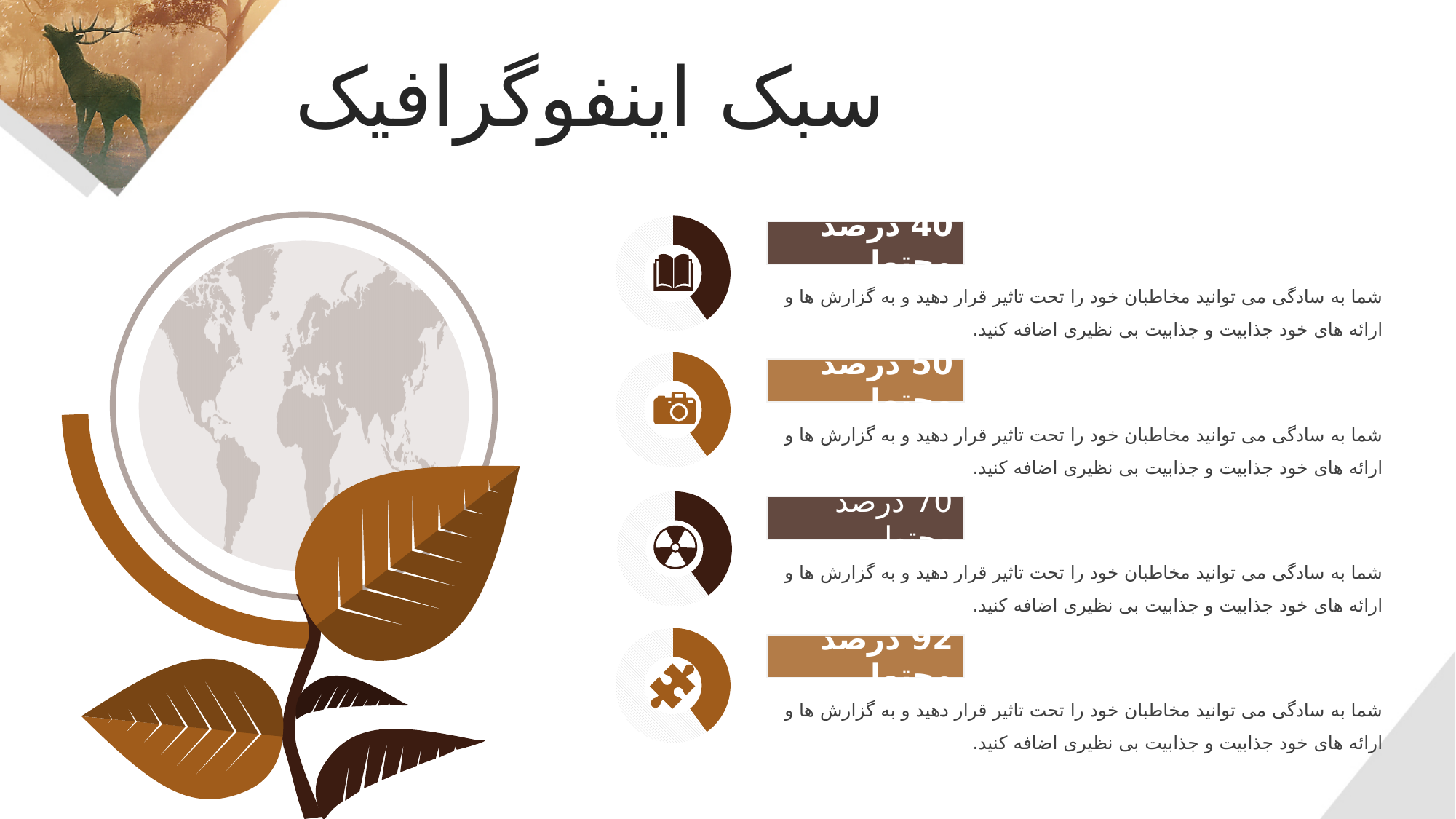

سبک اینفوگرافیک

### Chart

| Category |  |
|---|---|
40 درصد محتوا
شما به سادگی می توانید مخاطبان خود را تحت تاثیر قرار دهید و به گزارش ها و ارائه های خود جذابیت و جذابیت بی نظیری اضافه کنید.

### Chart

| Category |  |
|---|---|
50 درصد محتوا
شما به سادگی می توانید مخاطبان خود را تحت تاثیر قرار دهید و به گزارش ها و ارائه های خود جذابیت و جذابیت بی نظیری اضافه کنید.

### Chart

| Category |  |
|---|---|
70 درصد محتوا
شما به سادگی می توانید مخاطبان خود را تحت تاثیر قرار دهید و به گزارش ها و ارائه های خود جذابیت و جذابیت بی نظیری اضافه کنید.

### Chart

| Category |  |
|---|---|
92 درصد محتوا
شما به سادگی می توانید مخاطبان خود را تحت تاثیر قرار دهید و به گزارش ها و ارائه های خود جذابیت و جذابیت بی نظیری اضافه کنید.